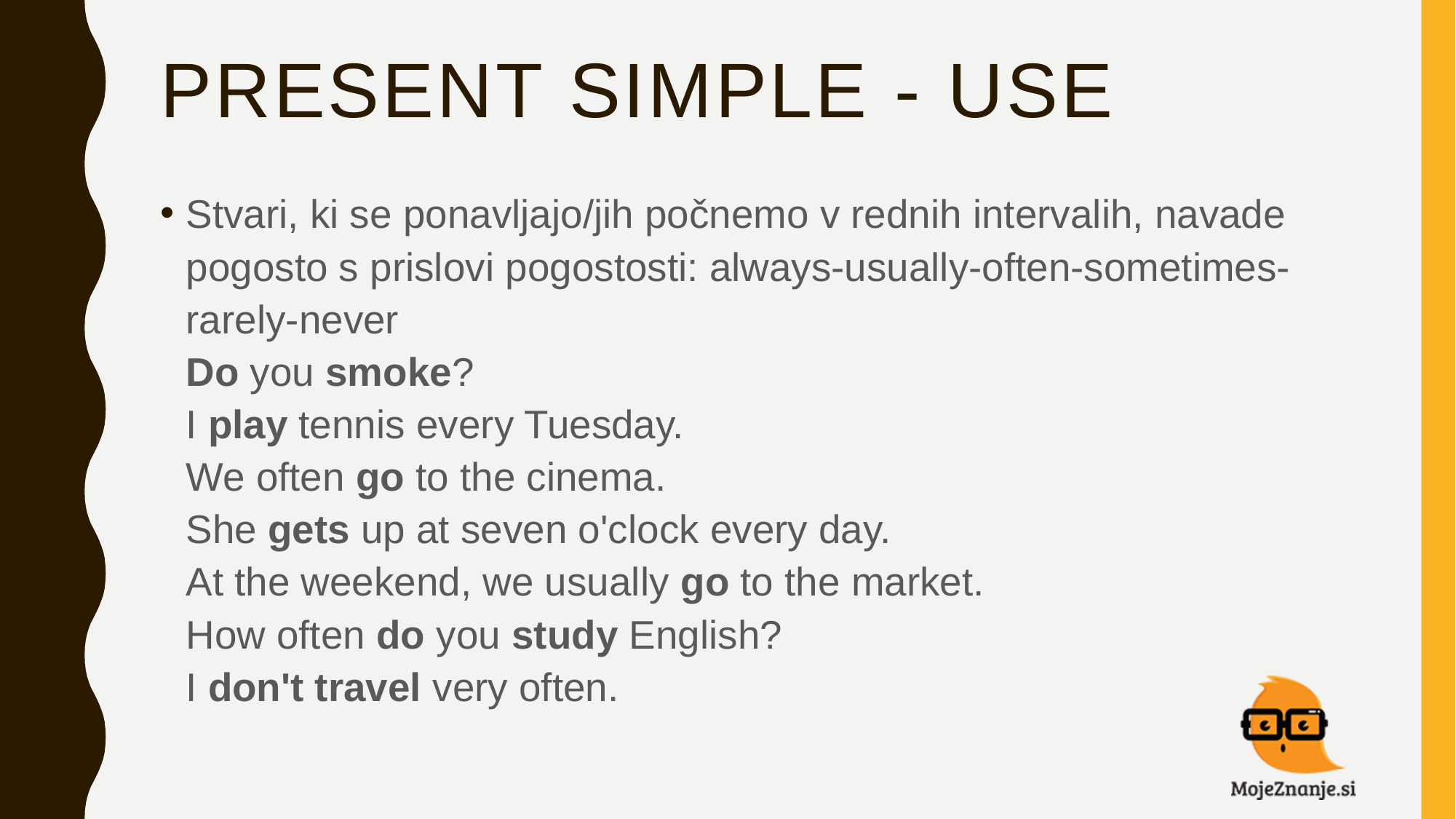

# PRESENT SIMPLE - USE
Stvari, ki se ponavljajo/jih počnemo v rednih intervalih, navade pogosto s prislovi pogostosti: always-usually-often-sometimes-rarely-never
Do you smoke?
I play tennis every Tuesday.
We often go to the cinema.
She gets up at seven o'clock every day.
At the weekend, we usually go to the market.
How often do you study English?
I don't travel very often.